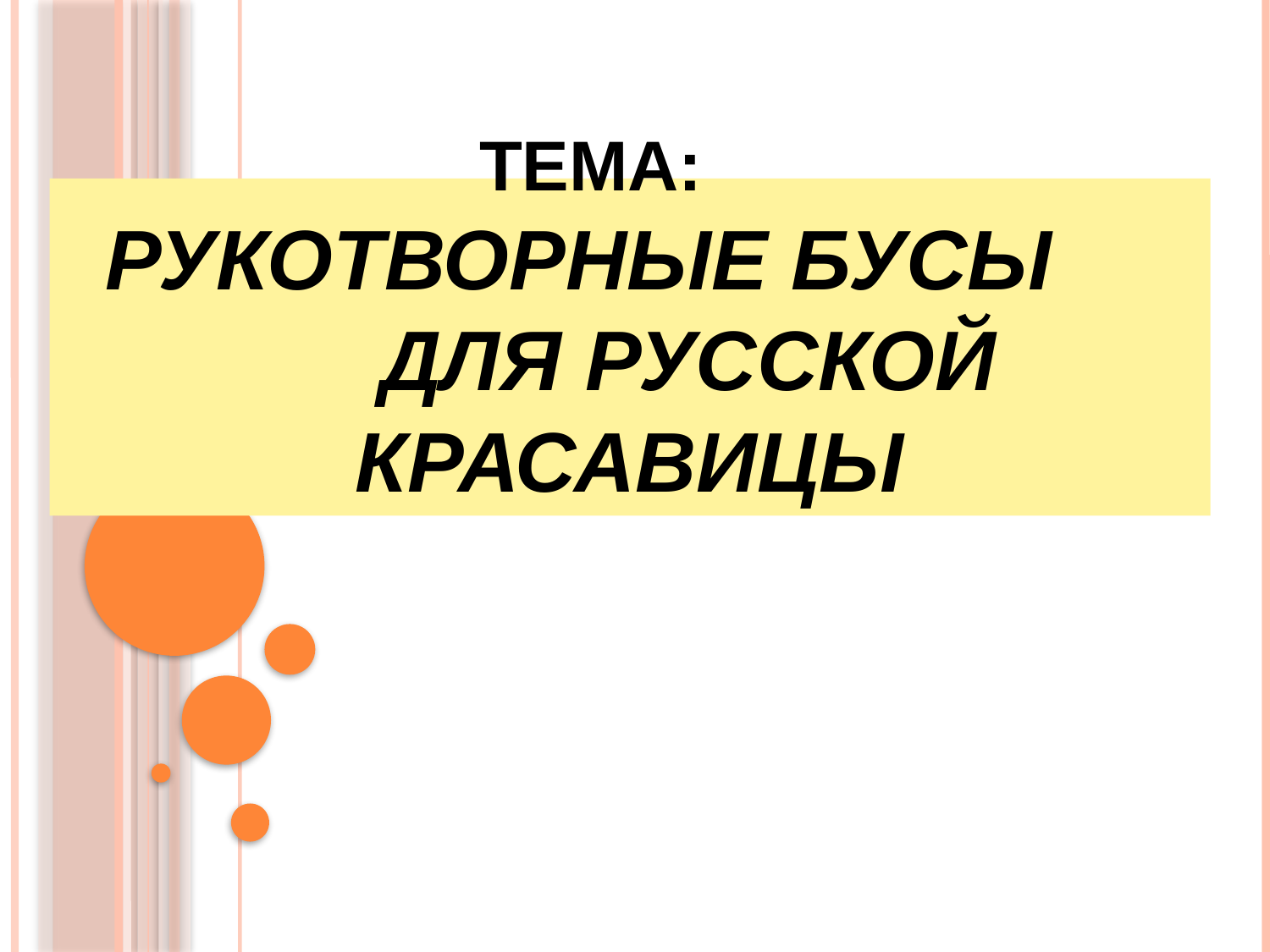

# ТЕМА: Рукотворные бусы            для русской красавицы